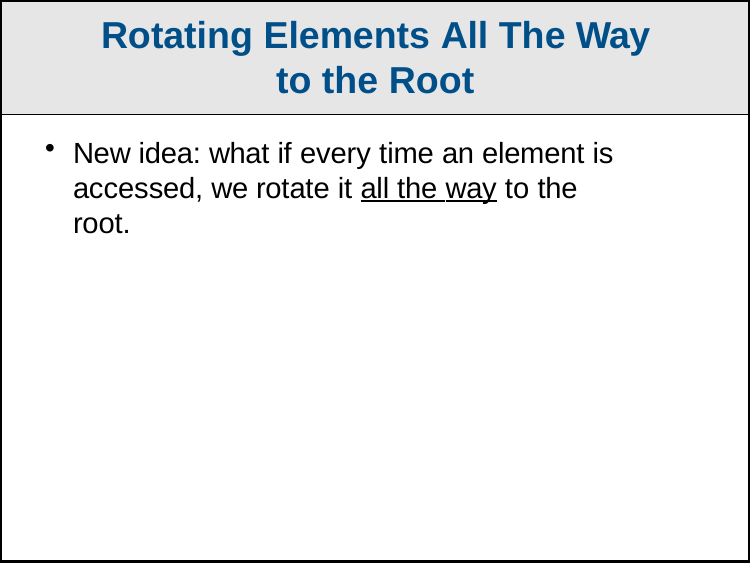

Rotating Elements All The Way
to the Root
New idea: what if every time an element is  accessed, we rotate it all the way to the root.